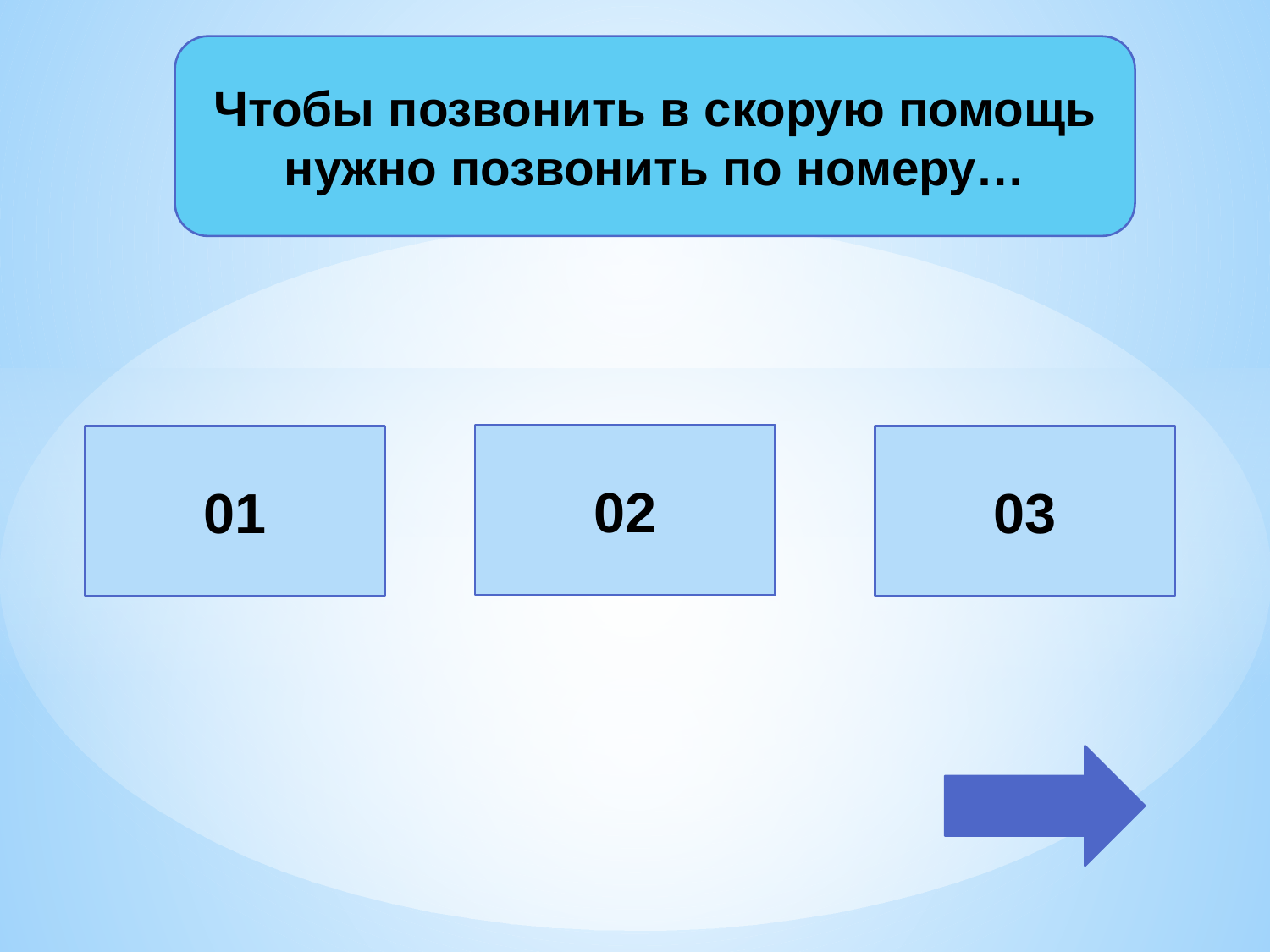

Чтобы позвонить в скорую помощь нужно позвонить по номеру…
02
01
03